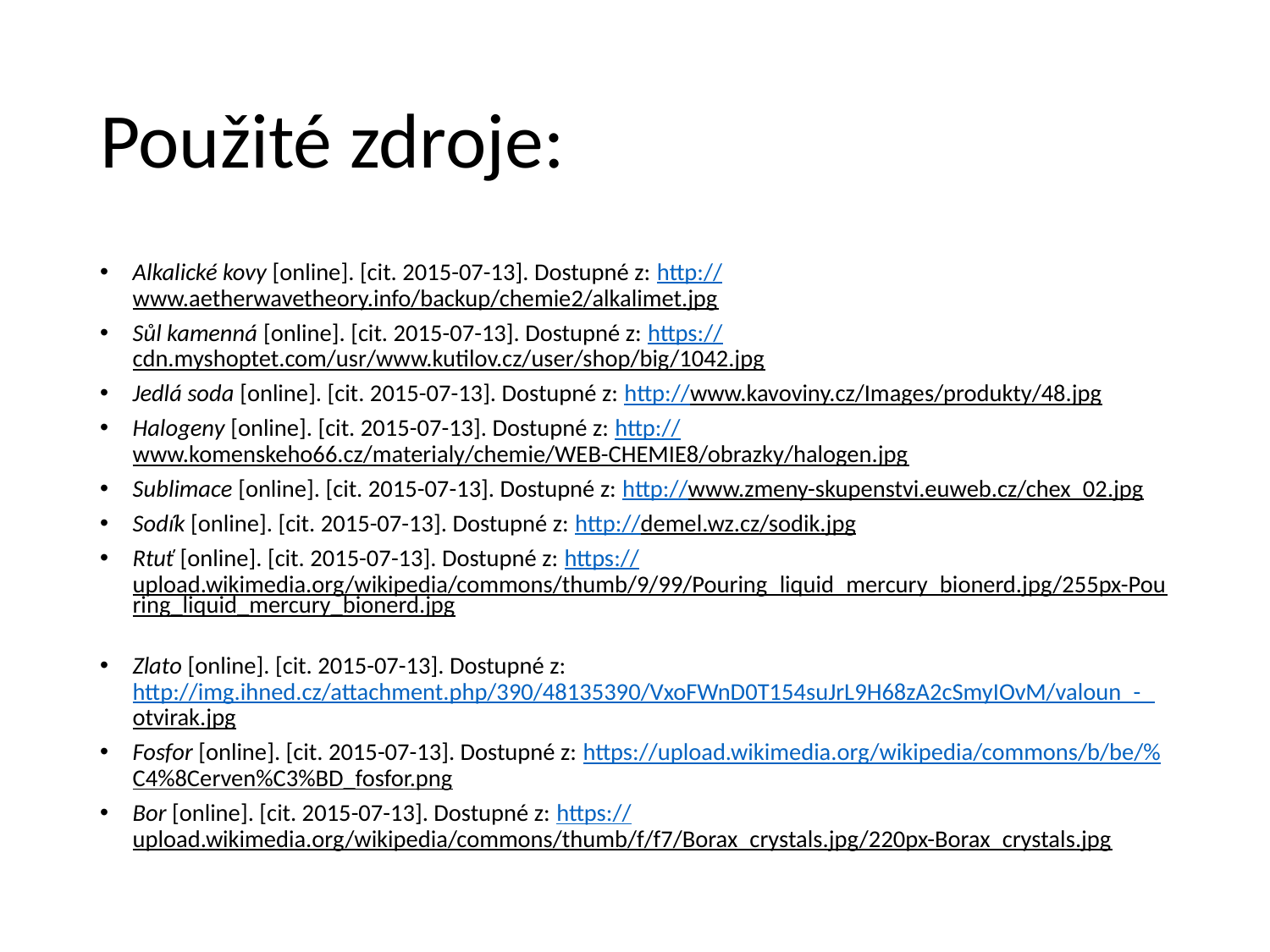

# Použité zdroje:
Alkalické kovy [online]. [cit. 2015-07-13]. Dostupné z: http://www.aetherwavetheory.info/backup/chemie2/alkalimet.jpg
Sůl kamenná [online]. [cit. 2015-07-13]. Dostupné z: https://cdn.myshoptet.com/usr/www.kutilov.cz/user/shop/big/1042.jpg
Jedlá soda [online]. [cit. 2015-07-13]. Dostupné z: http://www.kavoviny.cz/Images/produkty/48.jpg
Halogeny [online]. [cit. 2015-07-13]. Dostupné z: http://www.komenskeho66.cz/materialy/chemie/WEB-CHEMIE8/obrazky/halogen.jpg
Sublimace [online]. [cit. 2015-07-13]. Dostupné z: http://www.zmeny-skupenstvi.euweb.cz/chex_02.jpg
Sodík [online]. [cit. 2015-07-13]. Dostupné z: http://demel.wz.cz/sodik.jpg
Rtuť [online]. [cit. 2015-07-13]. Dostupné z: https://upload.wikimedia.org/wikipedia/commons/thumb/9/99/Pouring_liquid_mercury_bionerd.jpg/255px-Pouring_liquid_mercury_bionerd.jpg
Zlato [online]. [cit. 2015-07-13]. Dostupné z: http://img.ihned.cz/attachment.php/390/48135390/VxoFWnD0T154suJrL9H68zA2cSmyIOvM/valoun_-_otvirak.jpg
Fosfor [online]. [cit. 2015-07-13]. Dostupné z: https://upload.wikimedia.org/wikipedia/commons/b/be/%C4%8Cerven%C3%BD_fosfor.png
Bor [online]. [cit. 2015-07-13]. Dostupné z: https://upload.wikimedia.org/wikipedia/commons/thumb/f/f7/Borax_crystals.jpg/220px-Borax_crystals.jpg